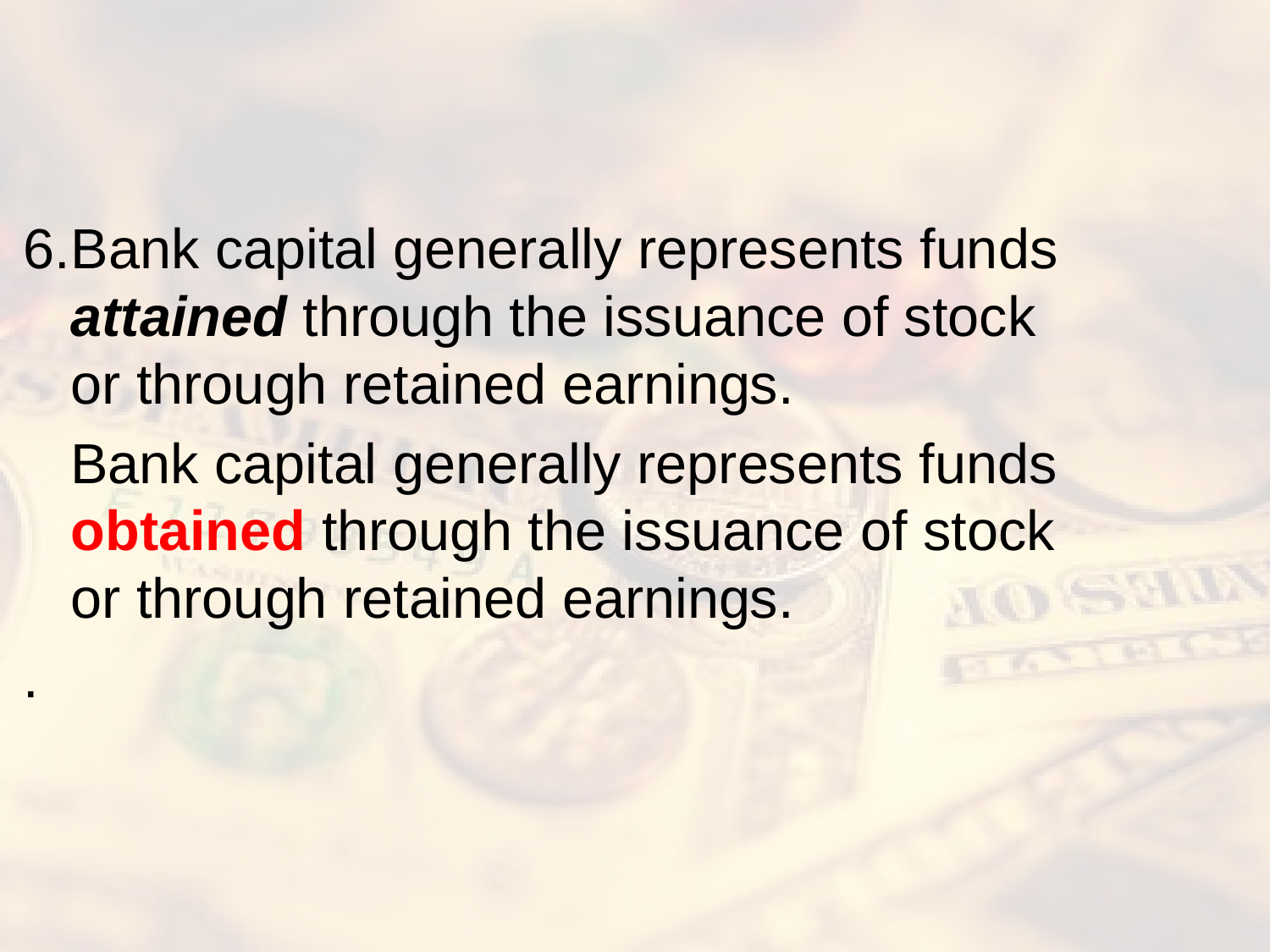

#
6.	Bank capital generally represents funds attained through the issuance of stock or through retained earnings.
   Bank capital generally represents funds obtained through the issuance of stock or through retained earnings.
.